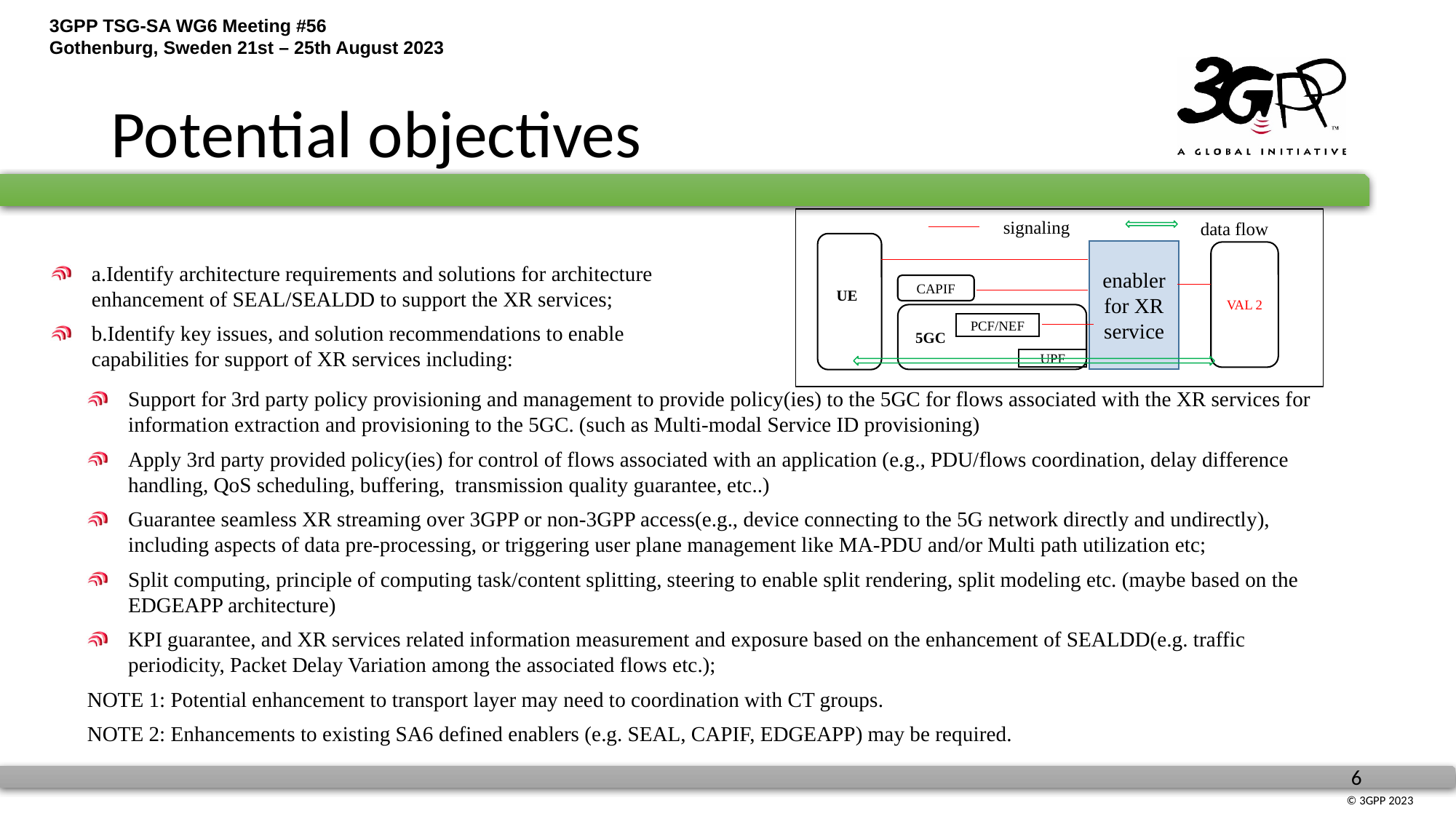

# Potential objectives

signaling
data flow

enabler for XR service
VAL 2
CAPIF
UE
 5GC
PCF/NEF
UPF

a.Identify architecture requirements and solutions for architecture enhancement of SEAL/SEALDD to support the XR services;
b.Identify key issues, and solution recommendations to enable capabilities for support of XR services including:
Support for 3rd party policy provisioning and management to provide policy(ies) to the 5GC for flows associated with the XR services for information extraction and provisioning to the 5GC. (such as Multi-modal Service ID provisioning)
Apply 3rd party provided policy(ies) for control of flows associated with an application (e.g., PDU/flows coordination, delay difference handling, QoS scheduling, buffering,  transmission quality guarantee, etc..)
Guarantee seamless XR streaming over 3GPP or non-3GPP access(e.g., device connecting to the 5G network directly and undirectly), including aspects of data pre-processing, or triggering user plane management like MA-PDU and/or Multi path utilization etc;
Split computing, principle of computing task/content splitting, steering to enable split rendering, split modeling etc. (maybe based on the EDGEAPP architecture)
KPI guarantee, and XR services related information measurement and exposure based on the enhancement of SEALDD(e.g. traffic periodicity, Packet Delay Variation among the associated flows etc.);
NOTE 1: Potential enhancement to transport layer may need to coordination with CT groups.
NOTE 2: Enhancements to existing SA6 defined enablers (e.g. SEAL, CAPIF, EDGEAPP) may be required.